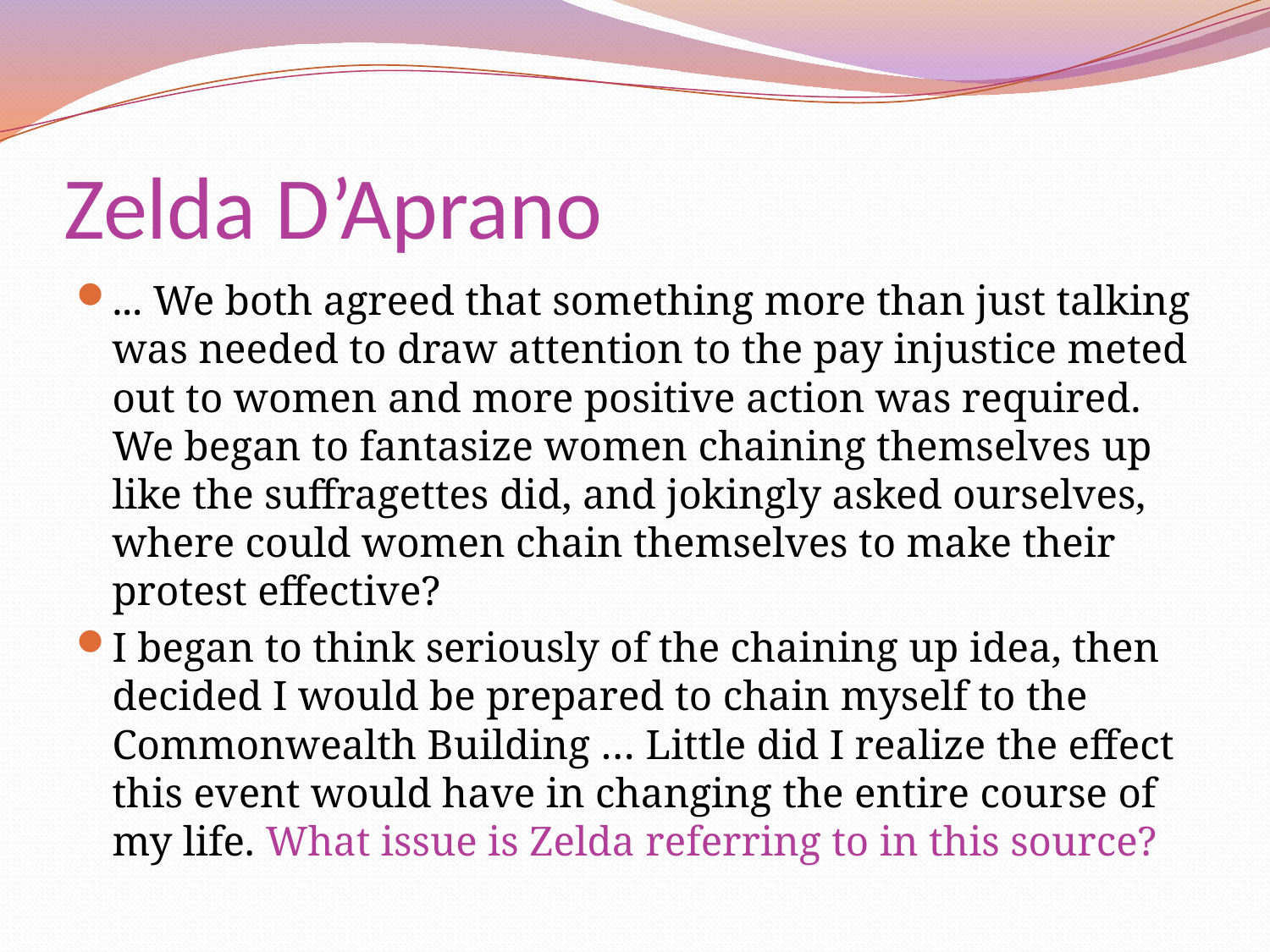

# Zelda D’Aprano
... We both agreed that something more than just talking was needed to draw attention to the pay injustice meted out to women and more positive action was required. We began to fantasize women chaining themselves up like the suffragettes did, and jokingly asked ourselves, where could women chain themselves to make their protest effective?
I began to think seriously of the chaining up idea, then decided I would be prepared to chain myself to the Commonwealth Building … Little did I realize the effect this event would have in changing the entire course of my life. What issue is Zelda referring to in this source?